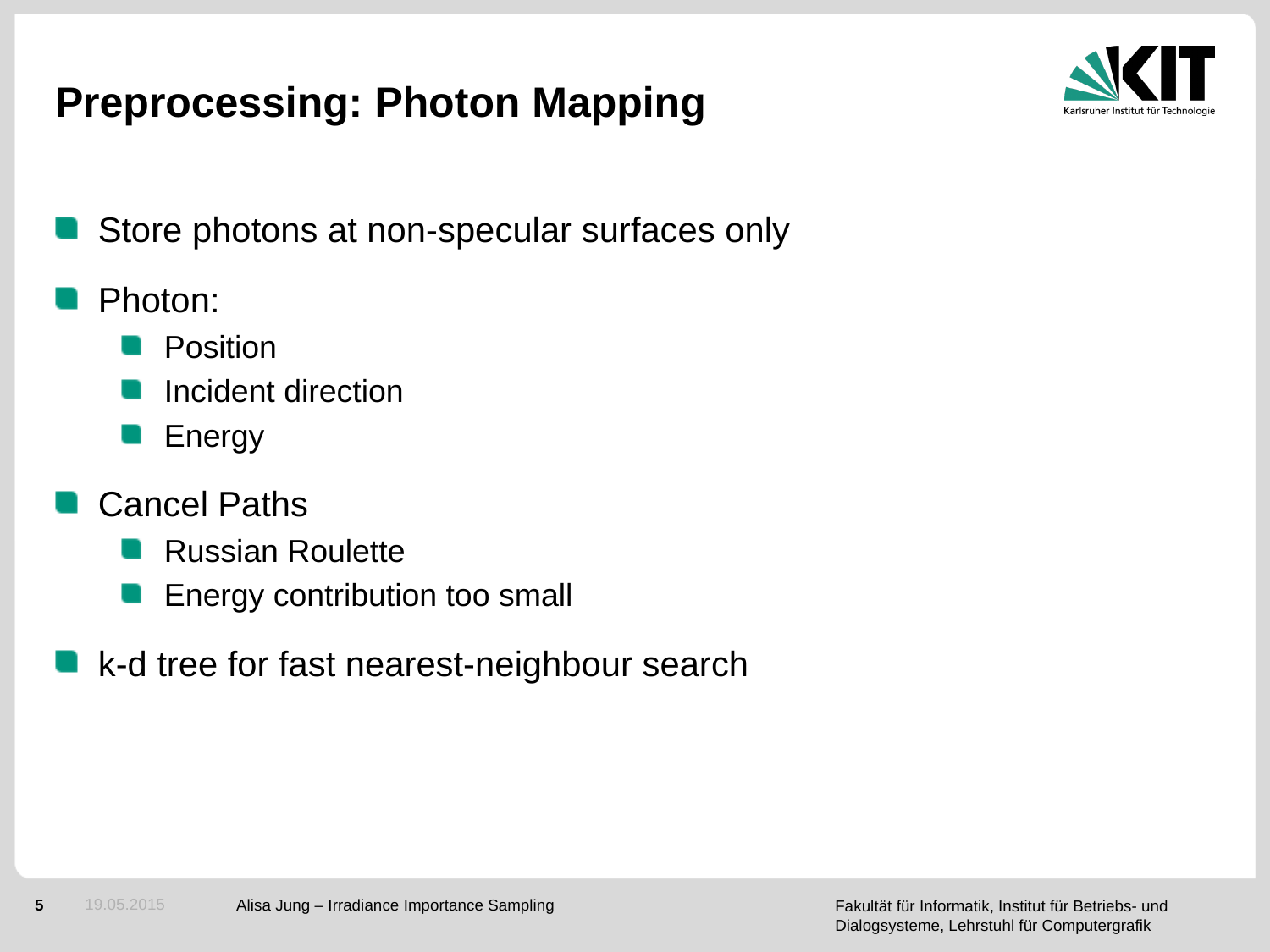

# Preprocessing: Photon Mapping
Store photons at non-specular surfaces only
Photon:
Position
Incident direction
Energy
Cancel Paths
Russian Roulette
Energy contribution too small
k-d tree for fast nearest-neighbour search
19.05.2015
Alisa Jung – Irradiance Importance Sampling